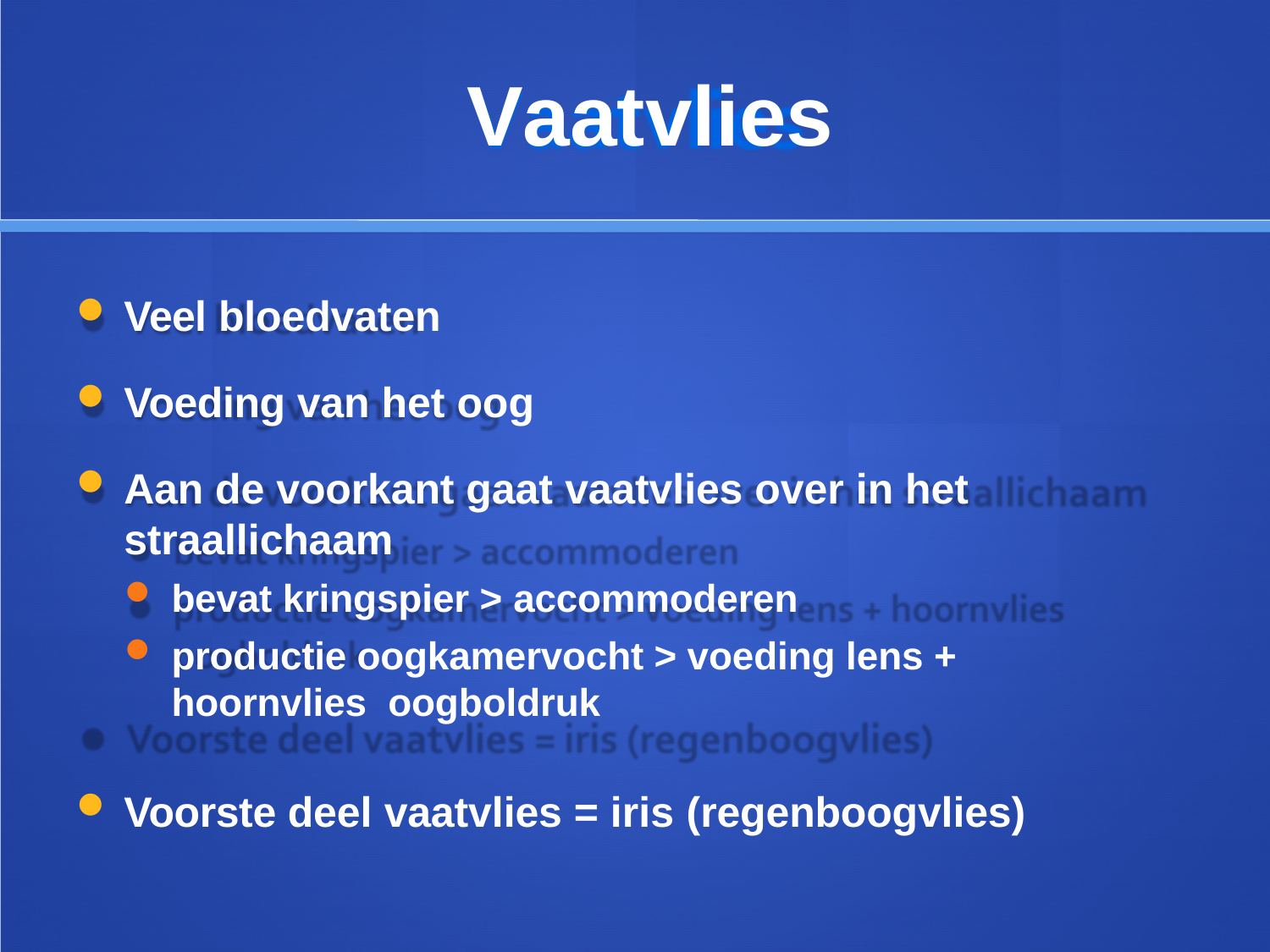

# Vaatvlies

Veel bloedvaten
Voeding van het oog
Aan de voorkant gaat vaatvlies over in het straallichaam
bevat kringspier > accommoderen
productie oogkamervocht > voeding lens + hoornvlies  oogboldruk

Voorste deel vaatvlies = iris (regenboogvlies)